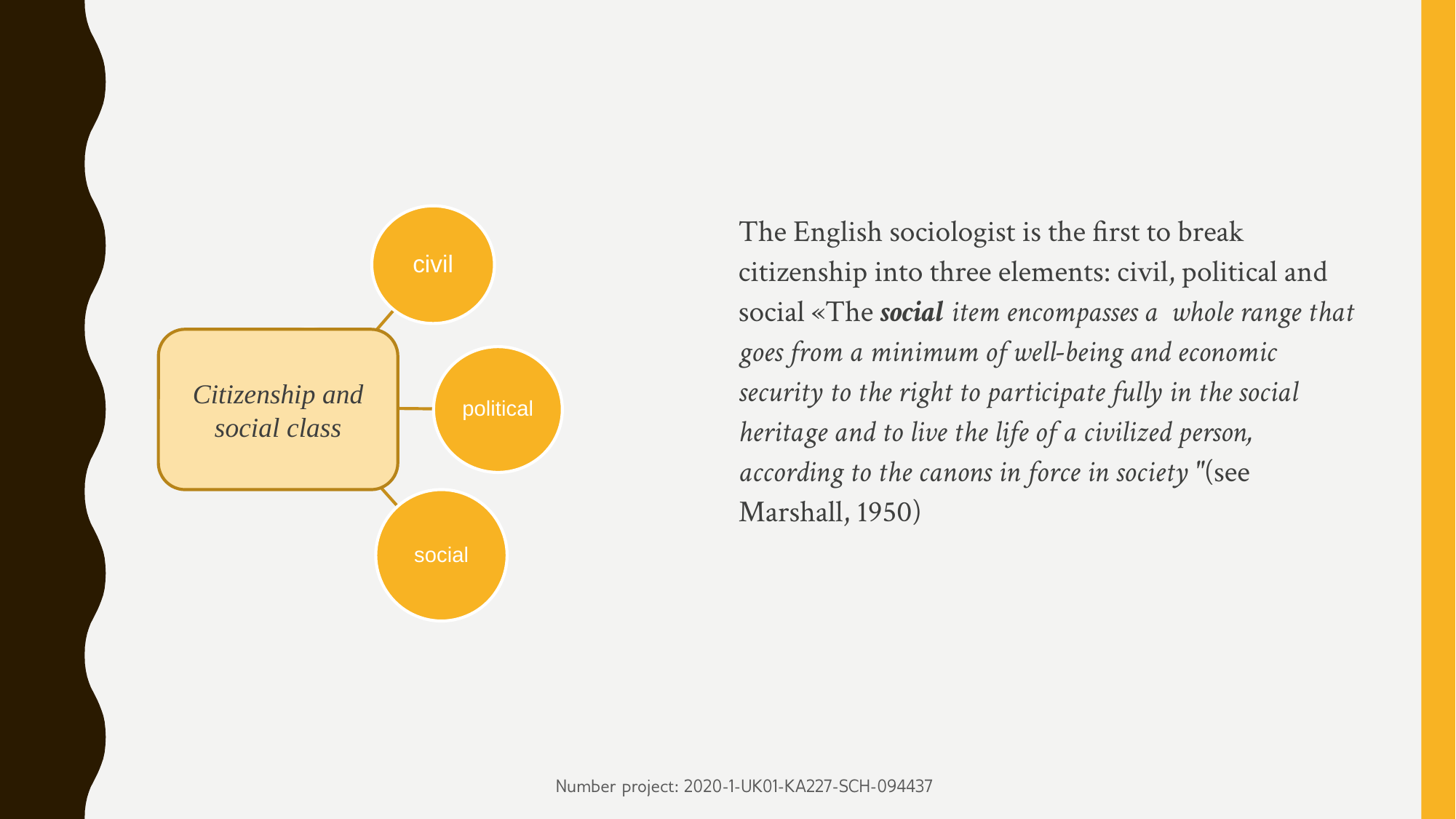

civil
political
social
The English sociologist is the first to break citizenship into three elements: civil, political and social «The social item encompasses a  whole range that goes from a minimum of well-being and economic security to the right to participate fully in the social heritage and to live the life of a civilized person, according to the canons in force in society "(see Marshall, 1950)

Citizenship and social class
Number project: 2020-1-UK01-KA227-SCH-094437